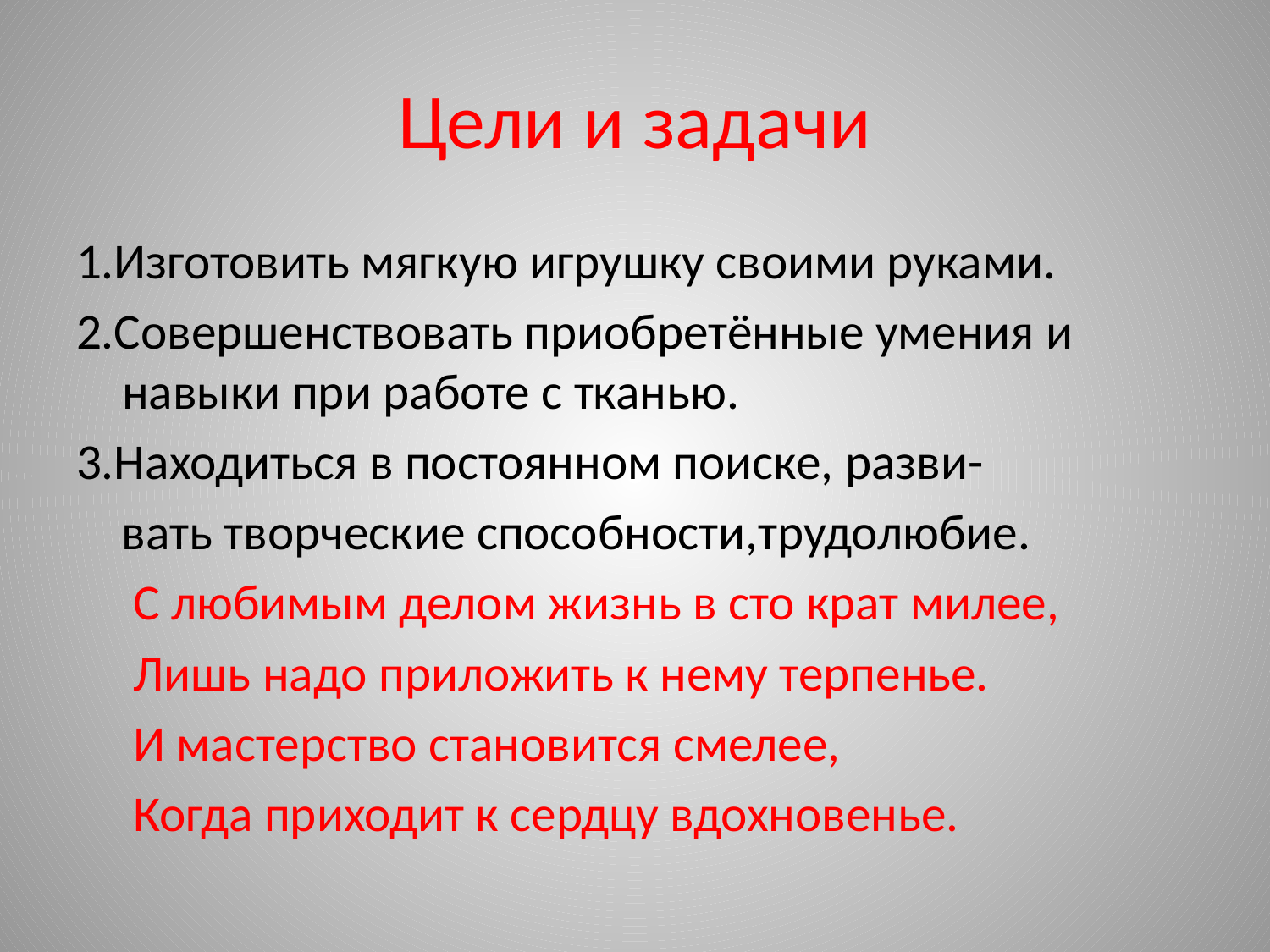

# Цели и задачи
1.Изготовить мягкую игрушку своими руками.
2.Совершенствовать приобретённые умения и навыки при работе с тканью.
3.Находиться в постоянном поиске, разви-
    вать творческие способности,трудолюбие.
     С любимым делом жизнь в сто крат милее,
     Лишь надо приложить к нему терпенье.
     И мастерство становится смелее,
     Когда приходит к сердцу вдохновенье.